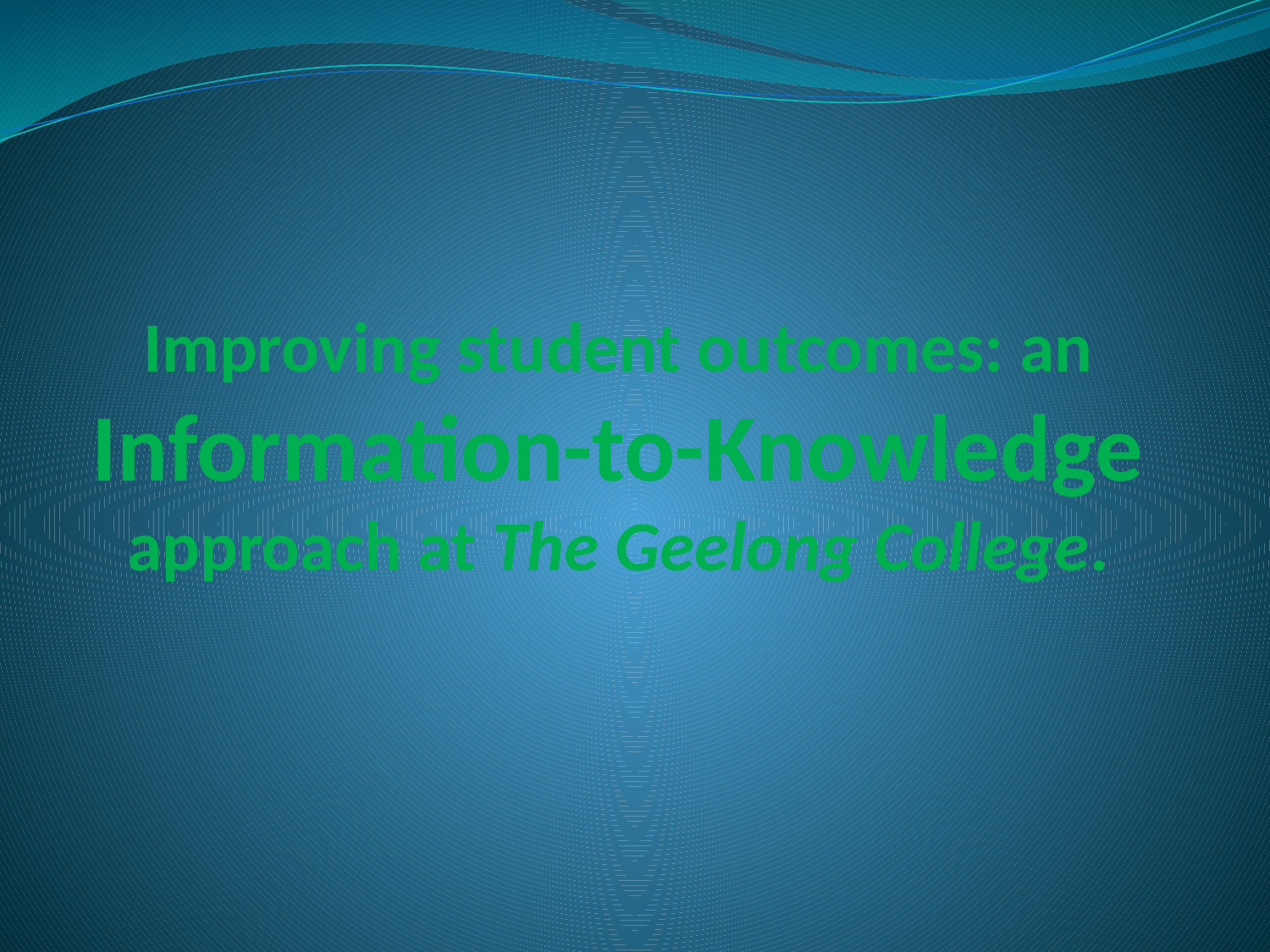

# Improving student outcomes: an Information-to-Knowledge approach at The Geelong College.